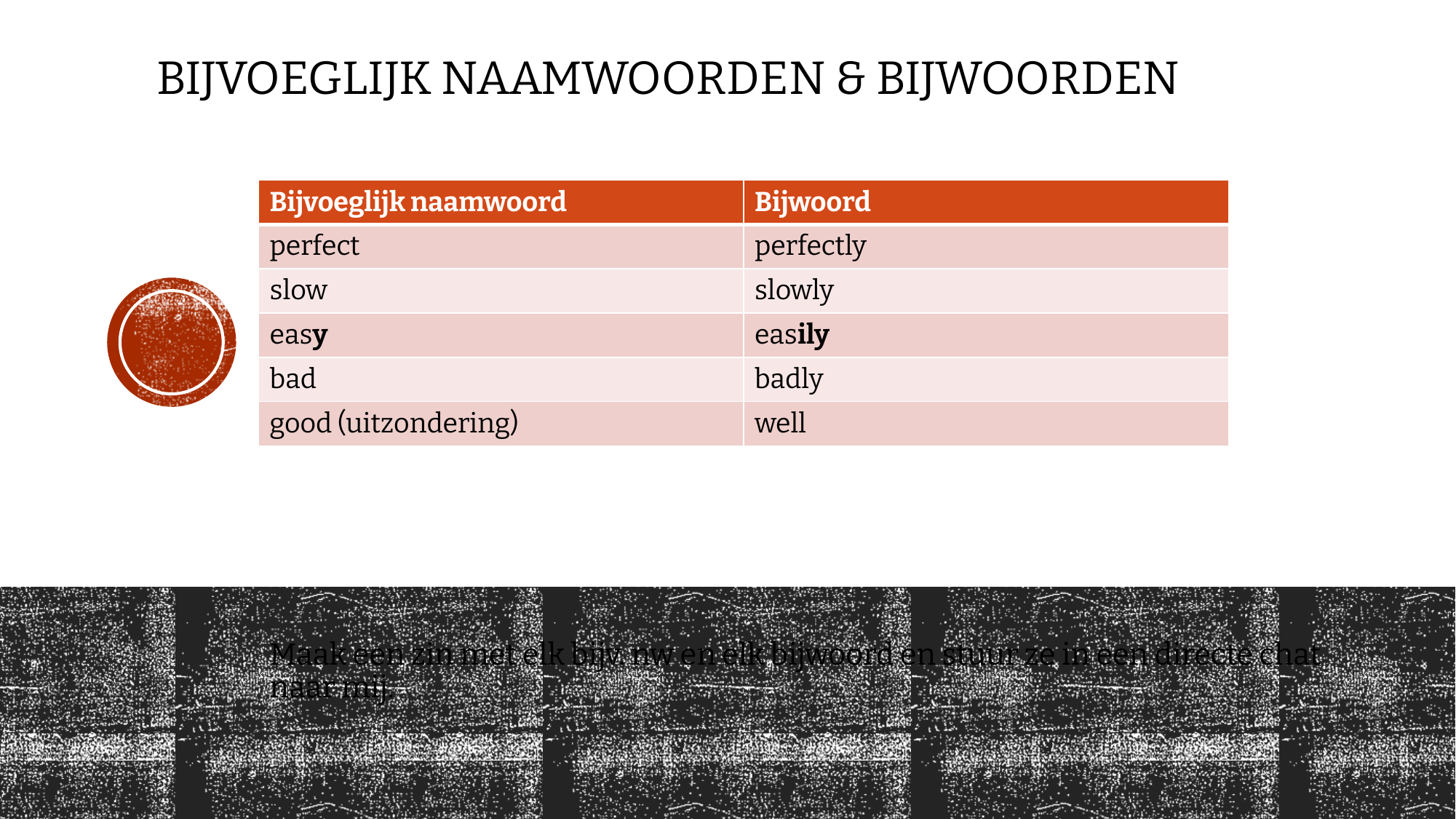

# Bijvoeglijk naamwoorden & bijwoorden
| Bijvoeglijk naamwoord | Bijwoord |
| --- | --- |
| perfect | perfectly |
| slow | slowly |
| easy | easily |
| bad | badly |
| good (uitzondering) | well |
Maak een zin met elk bijv. nw en elk bijwoord en stuur ze in een directe chat naar mij.